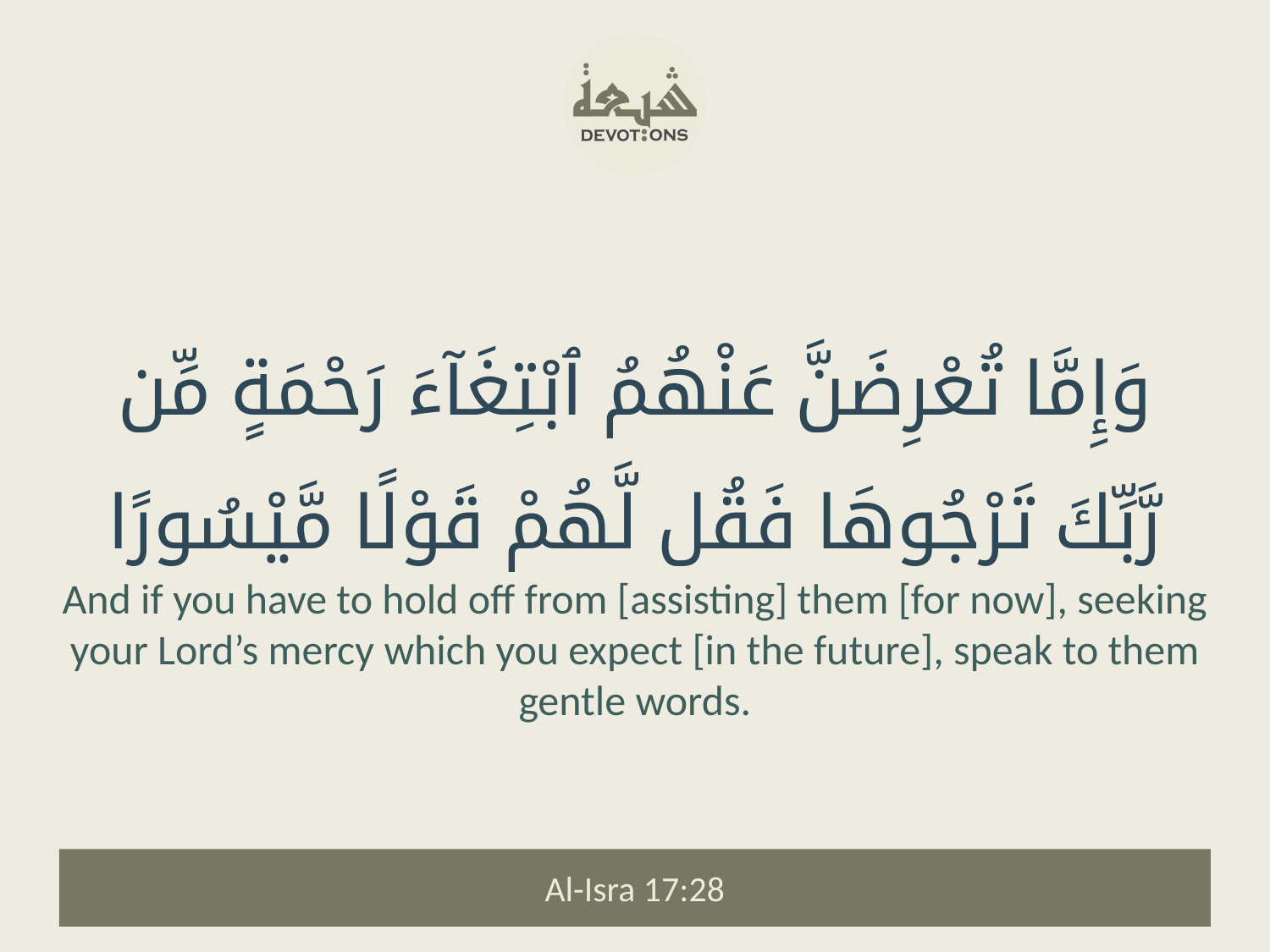

وَإِمَّا تُعْرِضَنَّ عَنْهُمُ ٱبْتِغَآءَ رَحْمَةٍ مِّن رَّبِّكَ تَرْجُوهَا فَقُل لَّهُمْ قَوْلًا مَّيْسُورًا
And if you have to hold off from [assisting] them [for now], seeking your Lord’s mercy which you expect [in the future], speak to them gentle words.
Al-Isra 17:28